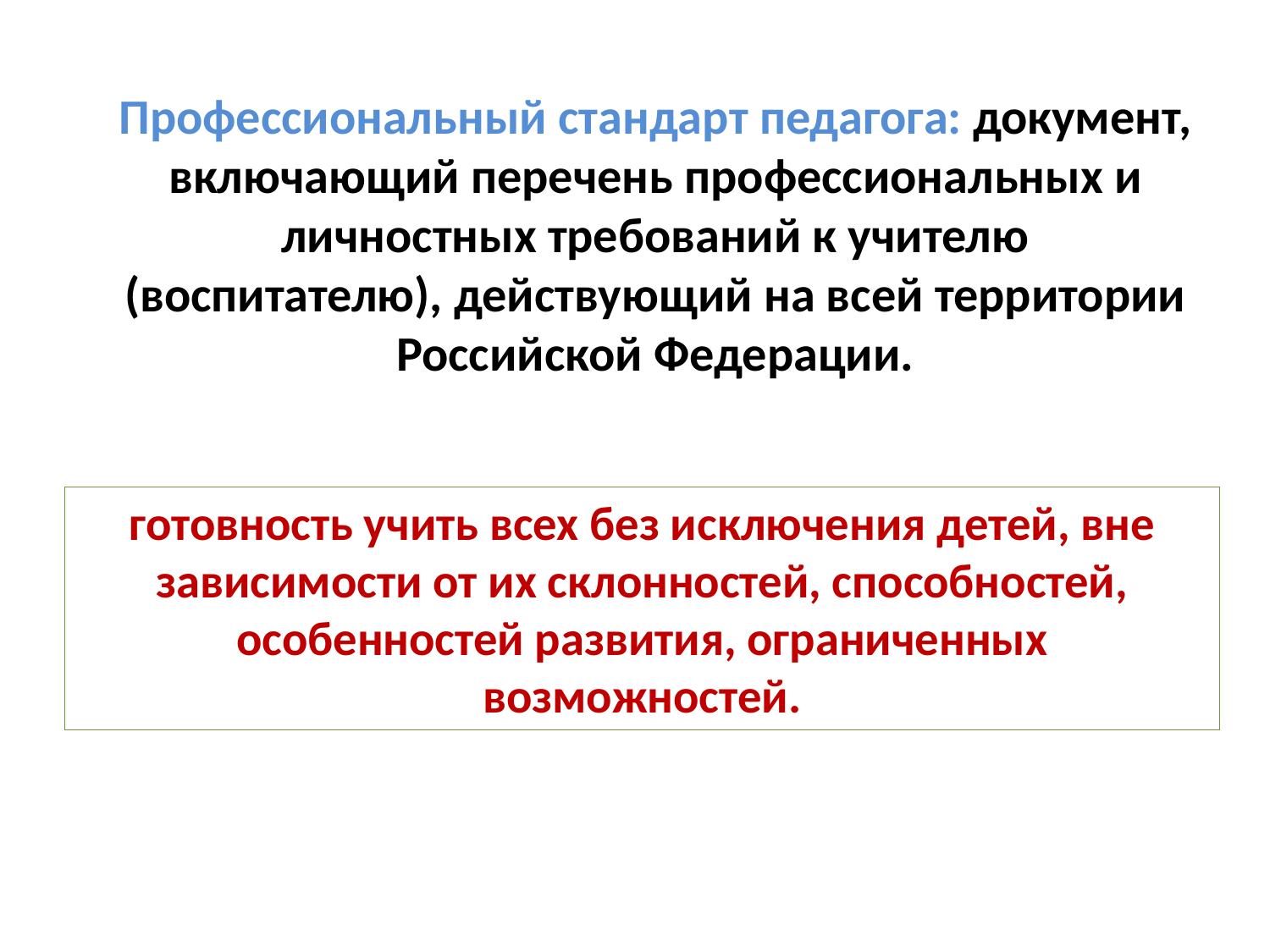

# Профессиональный стандарт педагога: документ, включающий перечень профессиональных и личностных требований к учителю (воспитателю), действующий на всей территории Российской Федерации.
готовность учить всех без исключения детей, вне зависимости от их склонностей, способностей, особенностей развития, ограниченных возможностей.